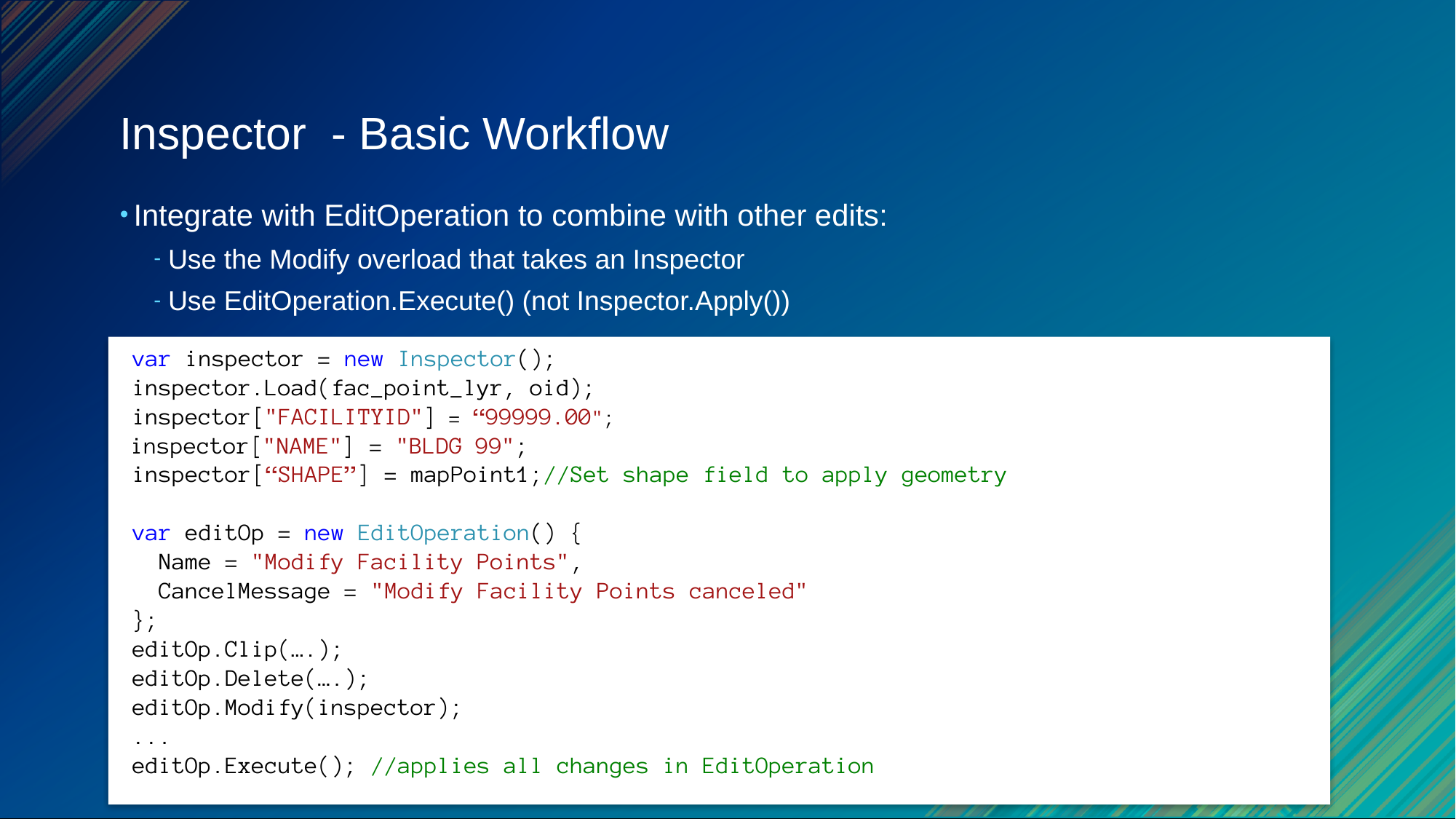

# Inspector  - Basic Workflow
Integrate with EditOperation to combine with other edits:
Use the Modify overload that takes an Inspector
Use EditOperation.Execute() (not Inspector.Apply())

 var inspector = new Inspector();
 inspector.Load(fac_point_lyr, oid);
 inspector["FACILITYID"] = “99999.00";
 inspector["NAME"] = "BLDG 99";
 inspector[“SHAPE”] = mapPoint1;//Set shape field to apply geometry

 var editOp = new EditOperation() {
   Name = "Modify Facility Points",
   CancelMessage = "Modify Facility Points canceled"
 };
 editOp.Clip(….);
 editOp.Delete(….);
 editOp.Modify(inspector);
 ...
 editOp.Execute(); //applies all changes in EditOperation